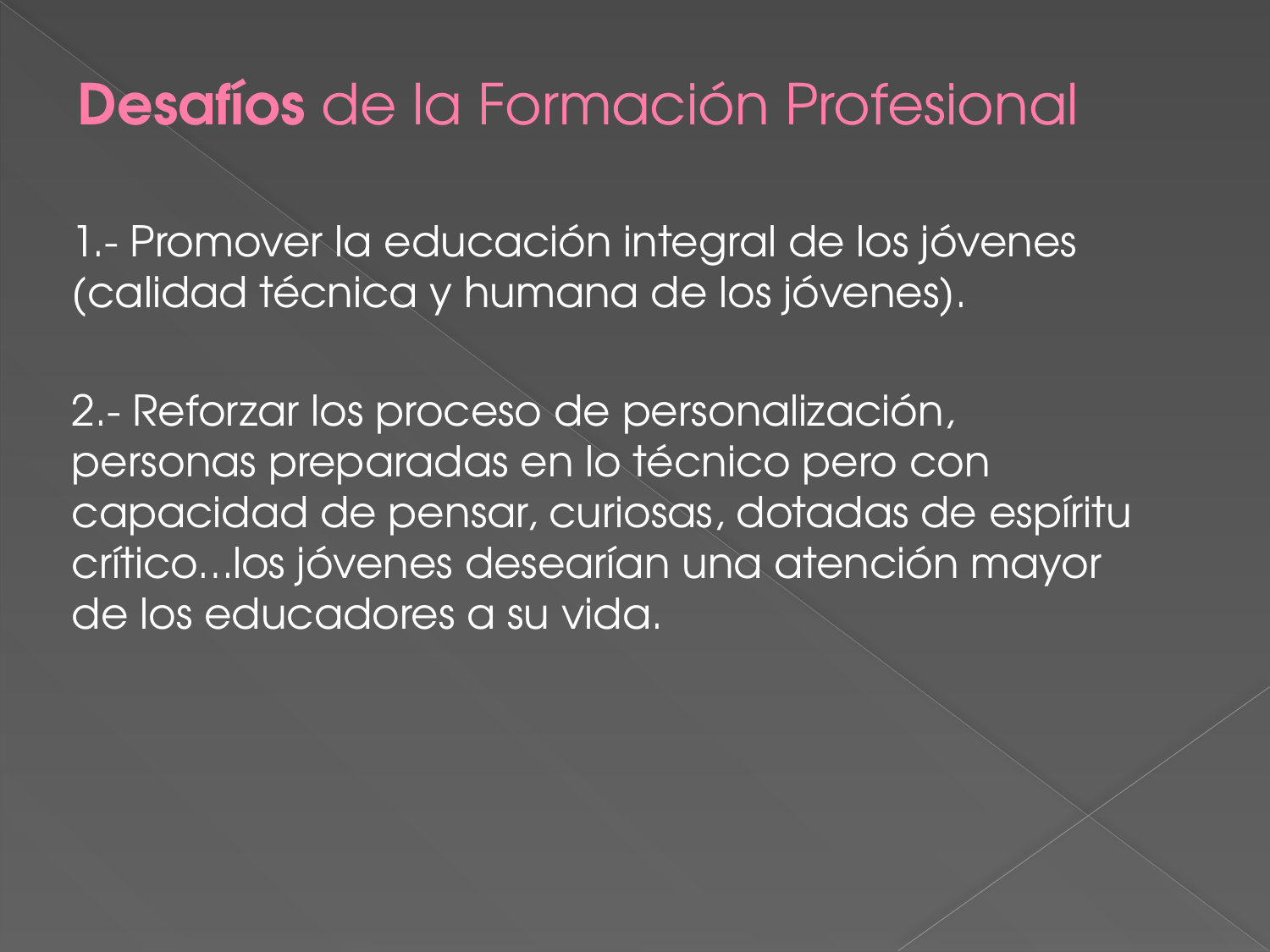

# Desafíos de la Formación Profesional
1.- Promover la educación integral de los jóvenes (calidad técnica y humana de los jóvenes).

2.- Reforzar los proceso de personalización, personas preparadas en lo técnico pero con capacidad de pensar, curiosas, dotadas de espíritu crítico…los jóvenes desearían una atención mayor de los educadores a su vida.